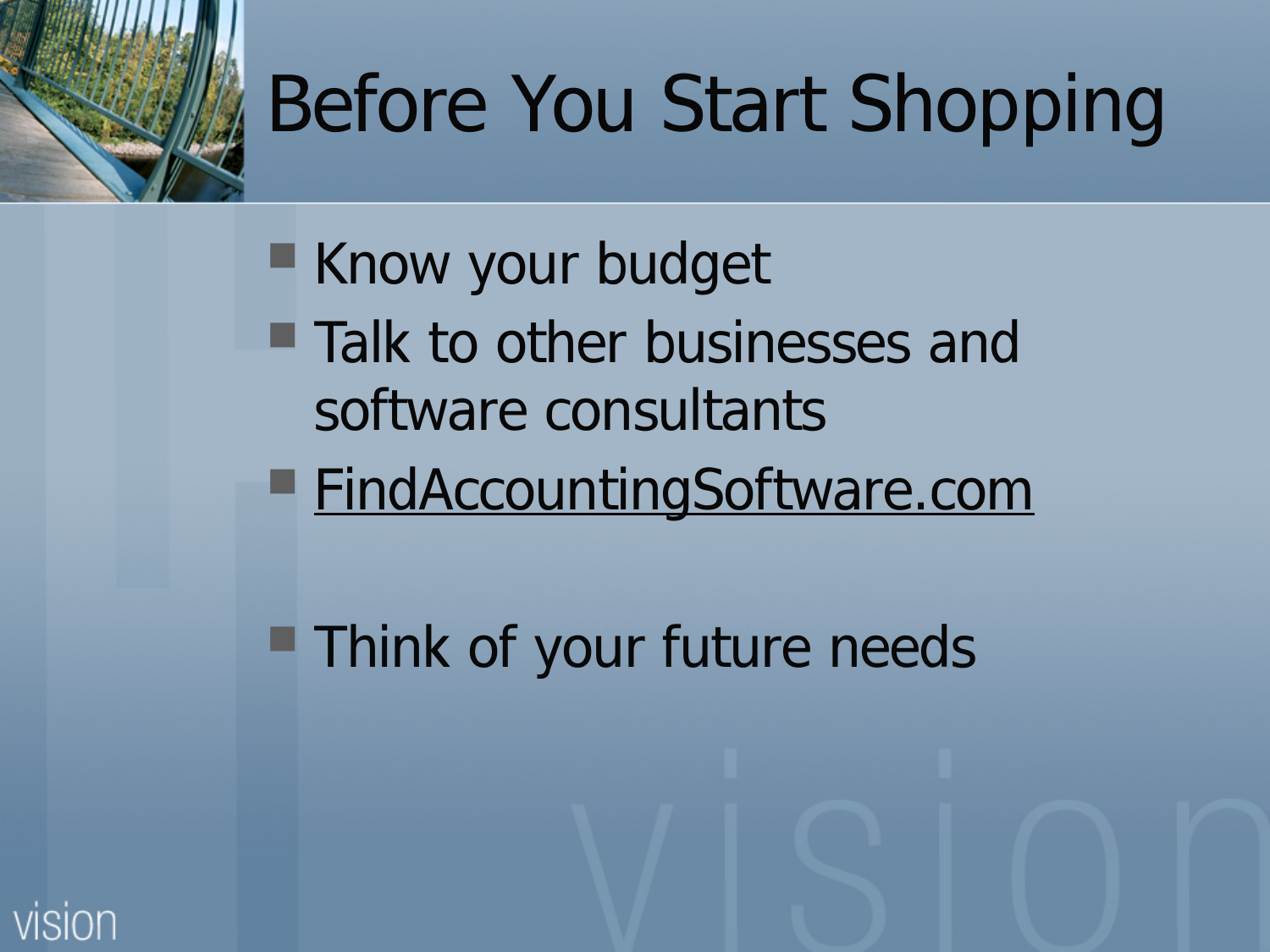

# Before You Start Shopping
Know your budget
Talk to other businesses and software consultants
FindAccountingSoftware.com

Think of your future needs